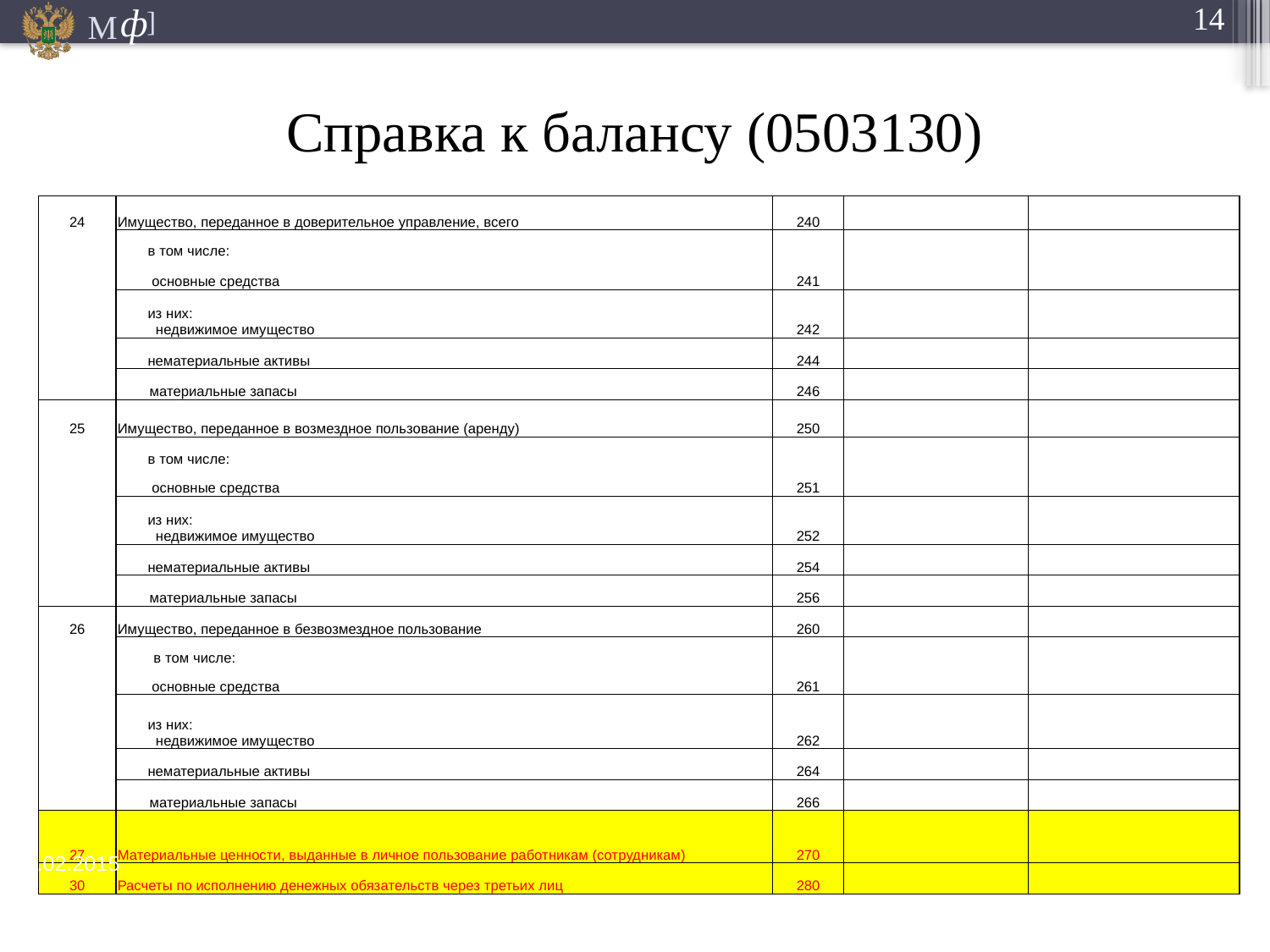

# Справка к балансу (0503130)
| 24 | Имущество, переданное в доверительное управление, всего | 240 |  |  |
| --- | --- | --- | --- | --- |
|  | в том числе: |  |  |  |
|  | основные средства | 241 |  |  |
|  | из них: недвижимое имущество | 242 |  |  |
|  | нематериальные активы | 244 |  |  |
|  | материальные запасы | 246 |  |  |
| 25 | Имущество, переданное в возмездное пользование (аренду) | 250 |  |  |
|  | в том числе: |  |  |  |
|  | основные средства | 251 |  |  |
|  | из них: недвижимое имущество | 252 |  |  |
|  | нематериальные активы | 254 |  |  |
|  | материальные запасы | 256 |  |  |
| 26 | Имущество, переданное в безвозмездное пользование | 260 |  |  |
|  | в том числе: |  |  |  |
|  | основные средства | 261 |  |  |
|  | из них: недвижимое имущество | 262 |  |  |
|  | нематериальные активы | 264 |  |  |
|  | материальные запасы | 266 |  |  |
| 27 | Материальные ценности, выданные в личное пользование работникам (сотрудникам) | 270 |  |  |
| 30 | Расчеты по исполнению денежных обязательств через третьих лиц | 280 |  |  |
05.02.2015